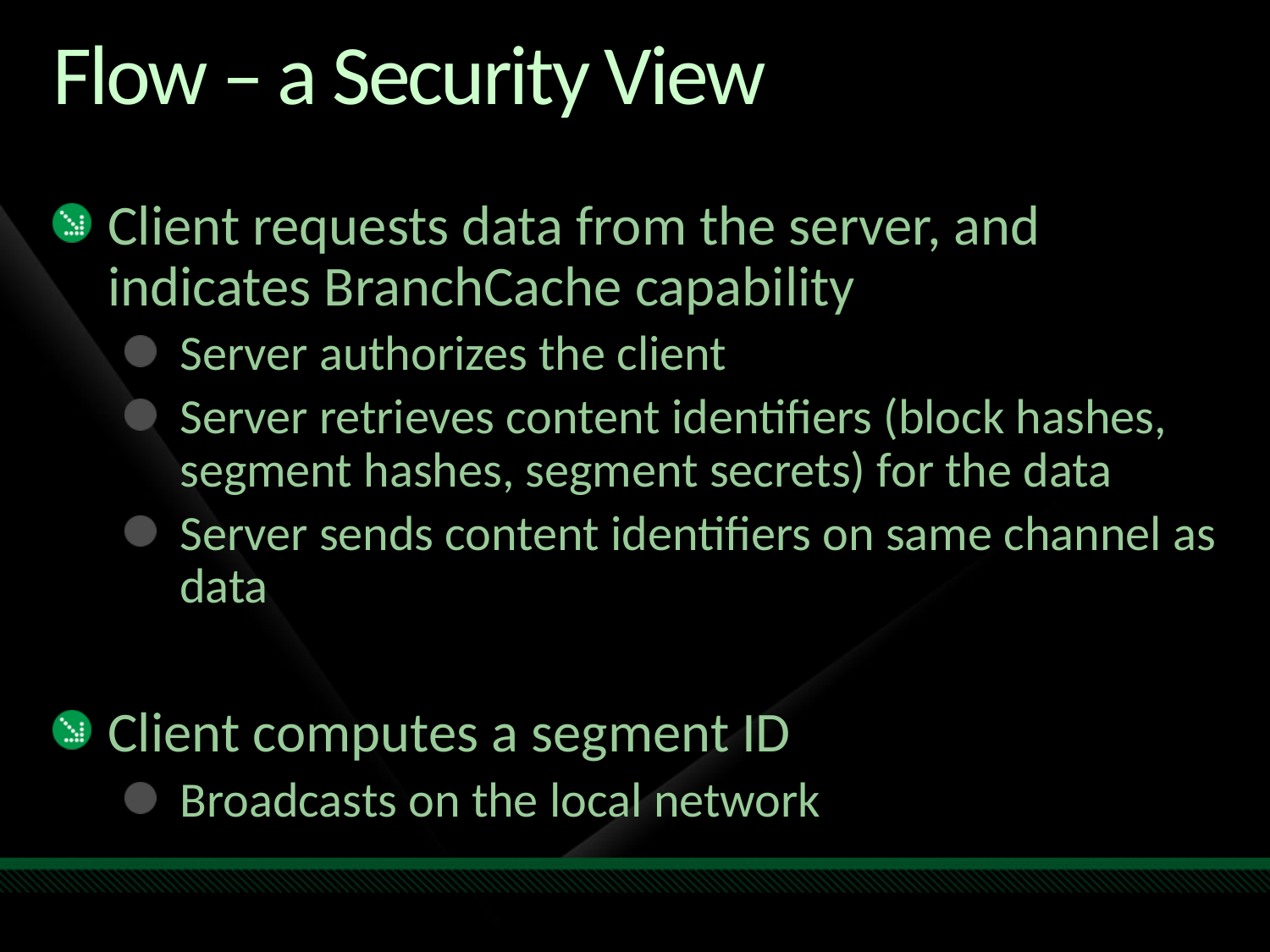

# Flow – a Security View
Client requests data from the server, and indicates BranchCache capability
Server authorizes the client
Server retrieves content identifiers (block hashes, segment hashes, segment secrets) for the data
Server sends content identifiers on same channel as data

Client computes a segment ID
Broadcasts on the local network